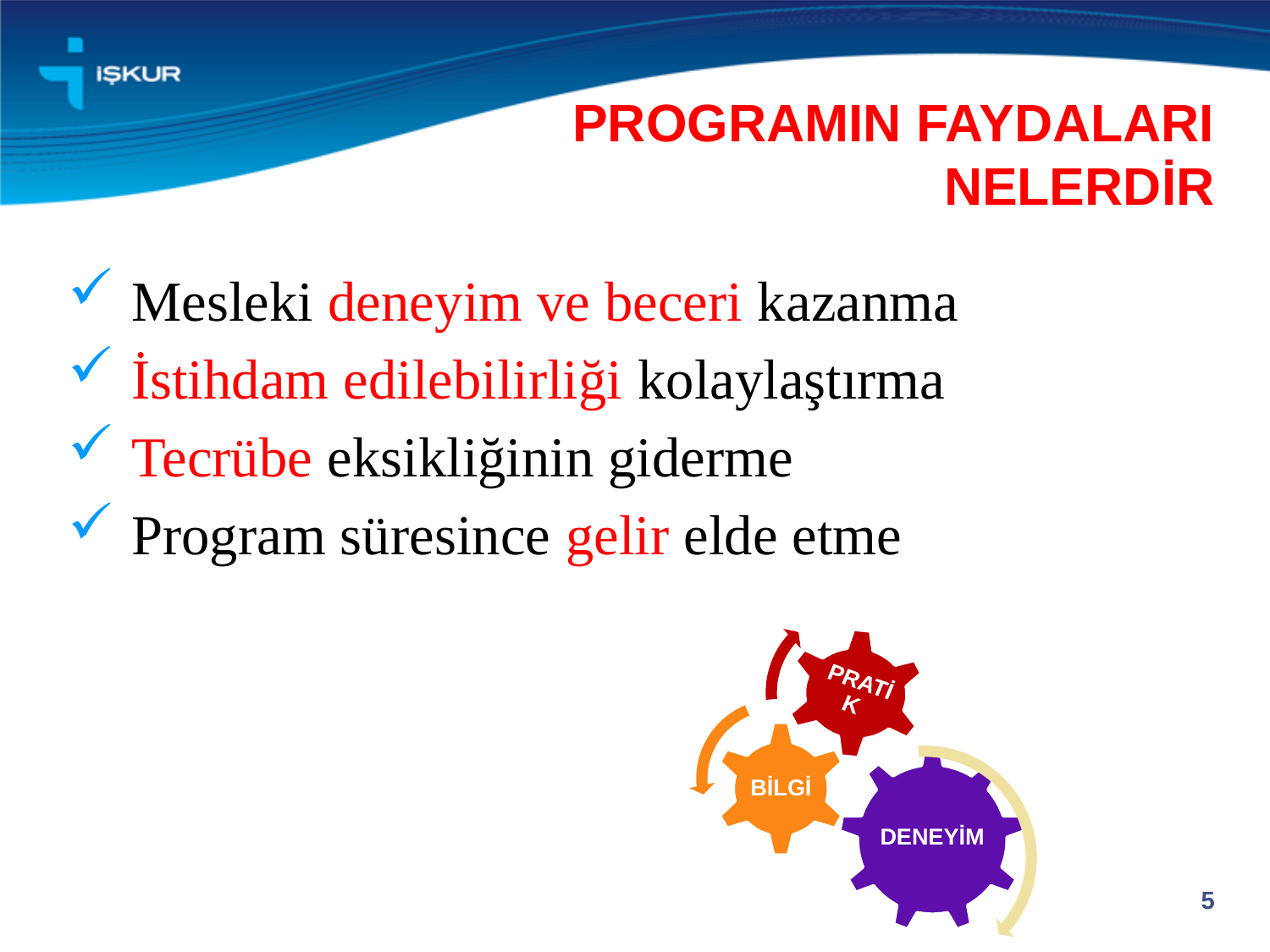

# PROGRAMIN FAYDALARI NELERDİR
Mesleki deneyim ve beceri kazanma
İstihdam edilebilirliği kolaylaştırma
Tecrübe eksikliğinin giderme
Program süresince gelir elde etme

DENEYİM
BİLGİ
PRATİK
5